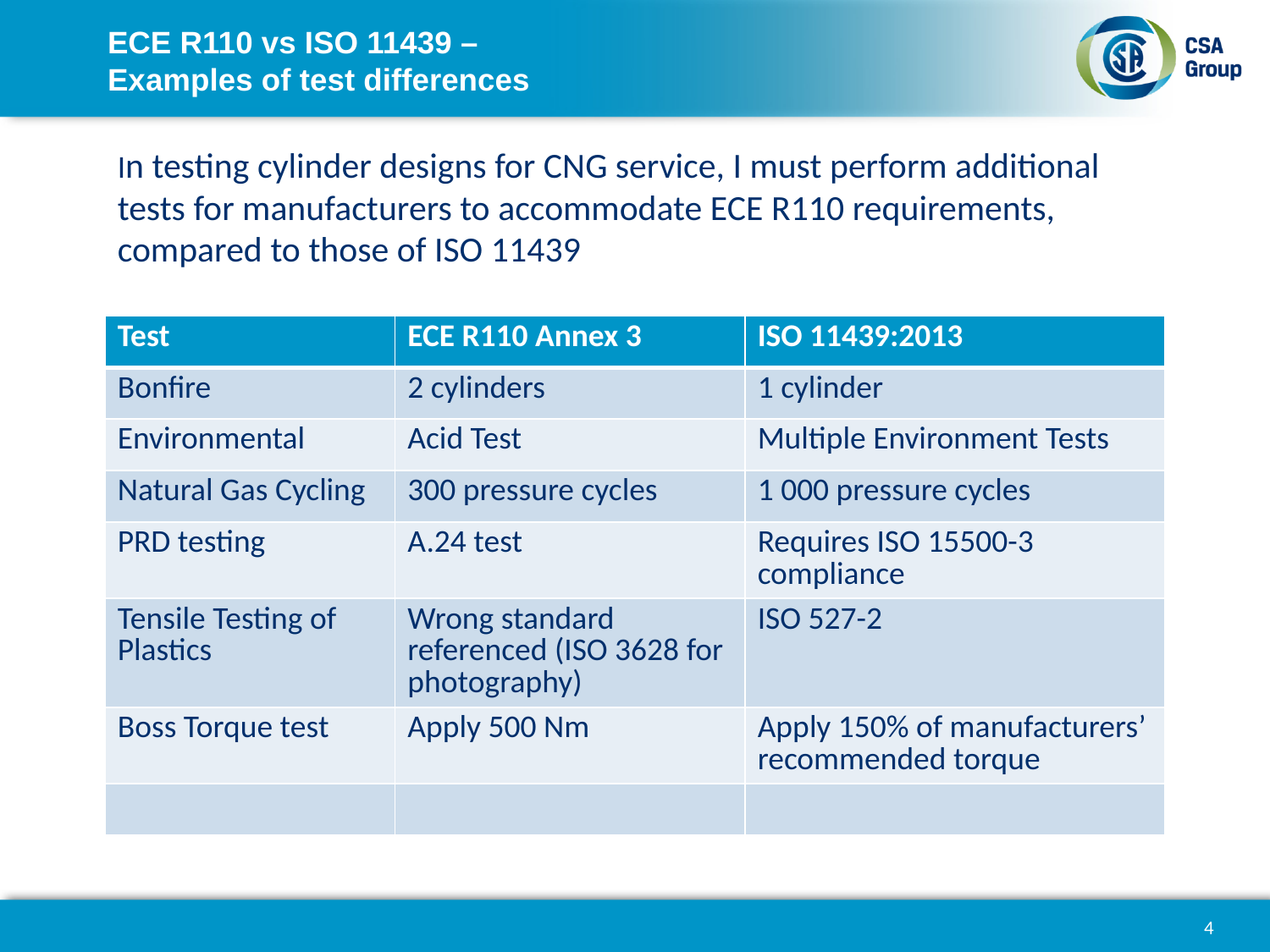

# ECE R110 vs ISO 11439 – Examples of test differences
In testing cylinder designs for CNG service, I must perform additional tests for manufacturers to accommodate ECE R110 requirements, compared to those of ISO 11439

| Test | ECE R110 Annex 3 | ISO 11439:2013 |
| --- | --- | --- |
| Bonfire | 2 cylinders | 1 cylinder |
| Environmental | Acid Test | Multiple Environment Tests |
| Natural Gas Cycling | 300 pressure cycles | 1 000 pressure cycles |
| PRD testing | A.24 test | Requires ISO 15500-3 compliance |
| Tensile Testing of Plastics | Wrong standard referenced (ISO 3628 for photography) | ISO 527-2 |
| Boss Torque test | Apply 500 Nm | Apply 150% of manufacturers’ recommended torque |
|  |  |  |
4